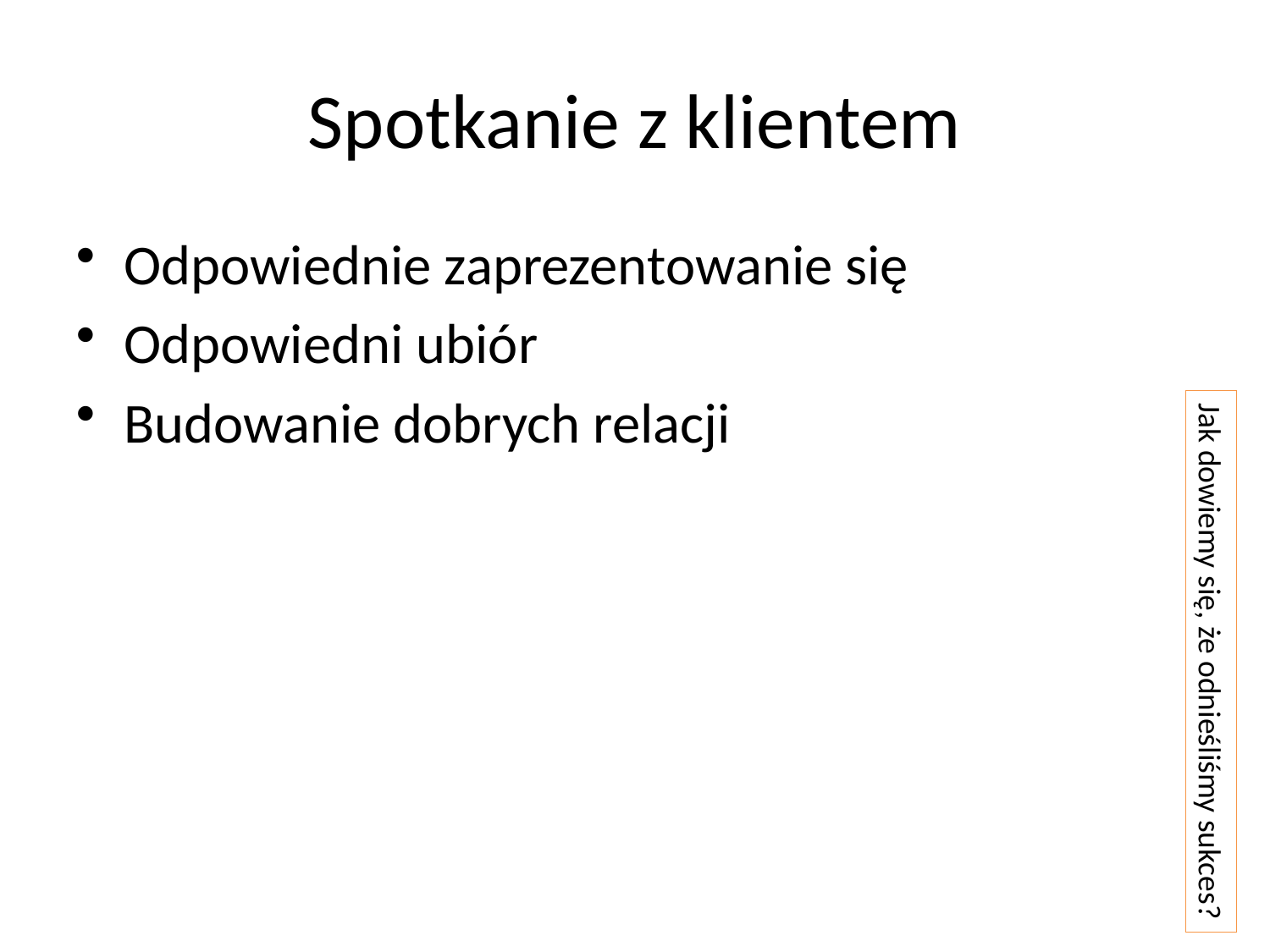

# Spotkanie z klientem
Odpowiednie zaprezentowanie się
Odpowiedni ubiór
Budowanie dobrych relacji
Jak dowiemy się, że odnieśliśmy sukces?